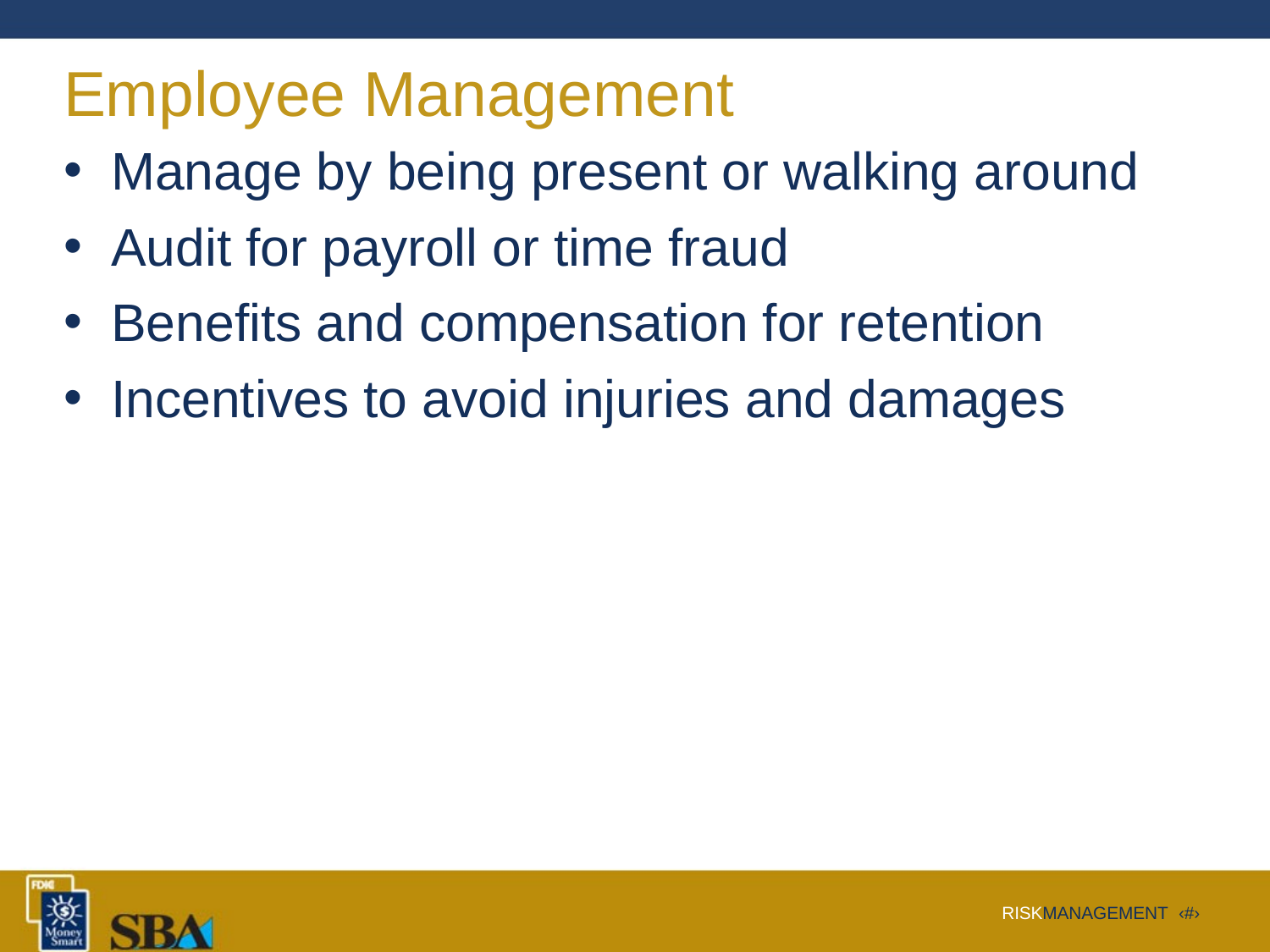

# Employee Management
Manage by being present or walking around
Audit for payroll or time fraud
Benefits and compensation for retention
Incentives to avoid injuries and damages